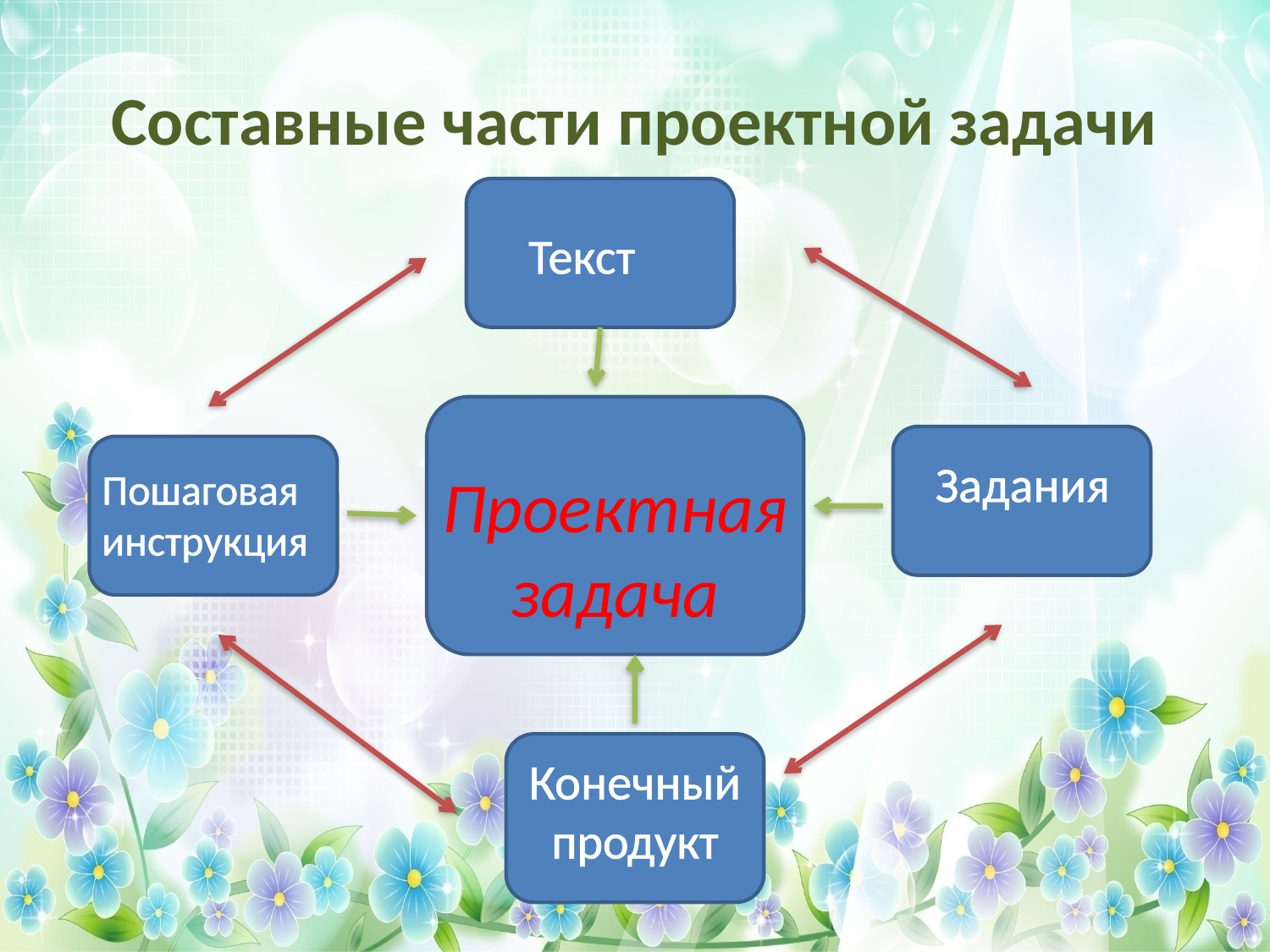

# Составные части проектной задачи

Текст

Проектная задача

Задания

Пошаговая инструкция

Конечный продукт